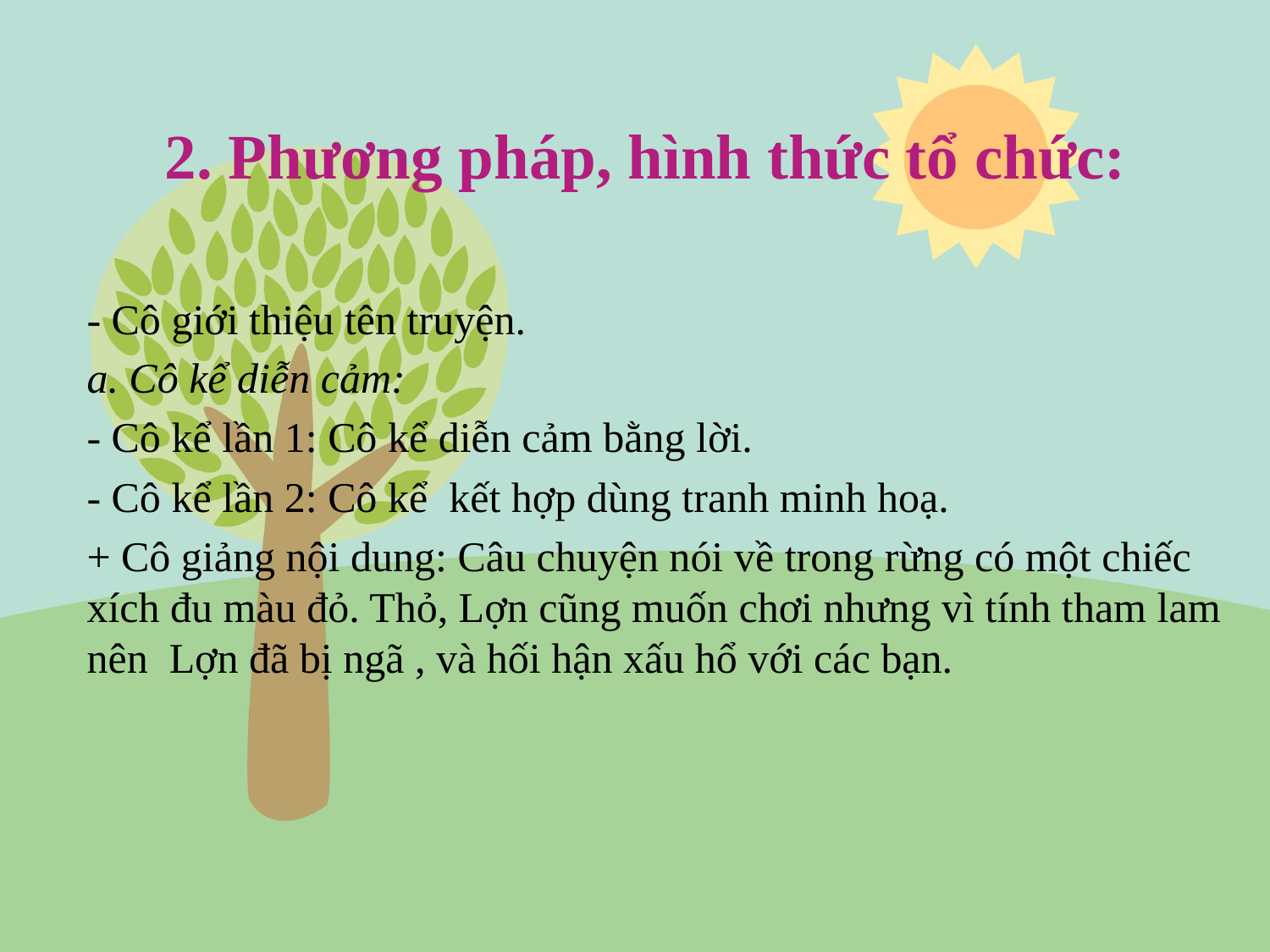

# 2. Phương pháp, hình thức tổ chức:
- Cô giới thiệu tên truyện.
a. Cô kể diễn cảm:
- Cô kể lần 1: Cô kể diễn cảm bằng lời.
- Cô kể lần 2: Cô kể  kết hợp dùng tranh minh hoạ.
+ Cô giảng nội dung: Câu chuyện nói về trong rừng có một chiếc xích đu màu đỏ. Thỏ, Lợn cũng muốn chơi nhưng vì tính tham lam nên  Lợn đã bị ngã , và hối hận xấu hổ với các bạn.